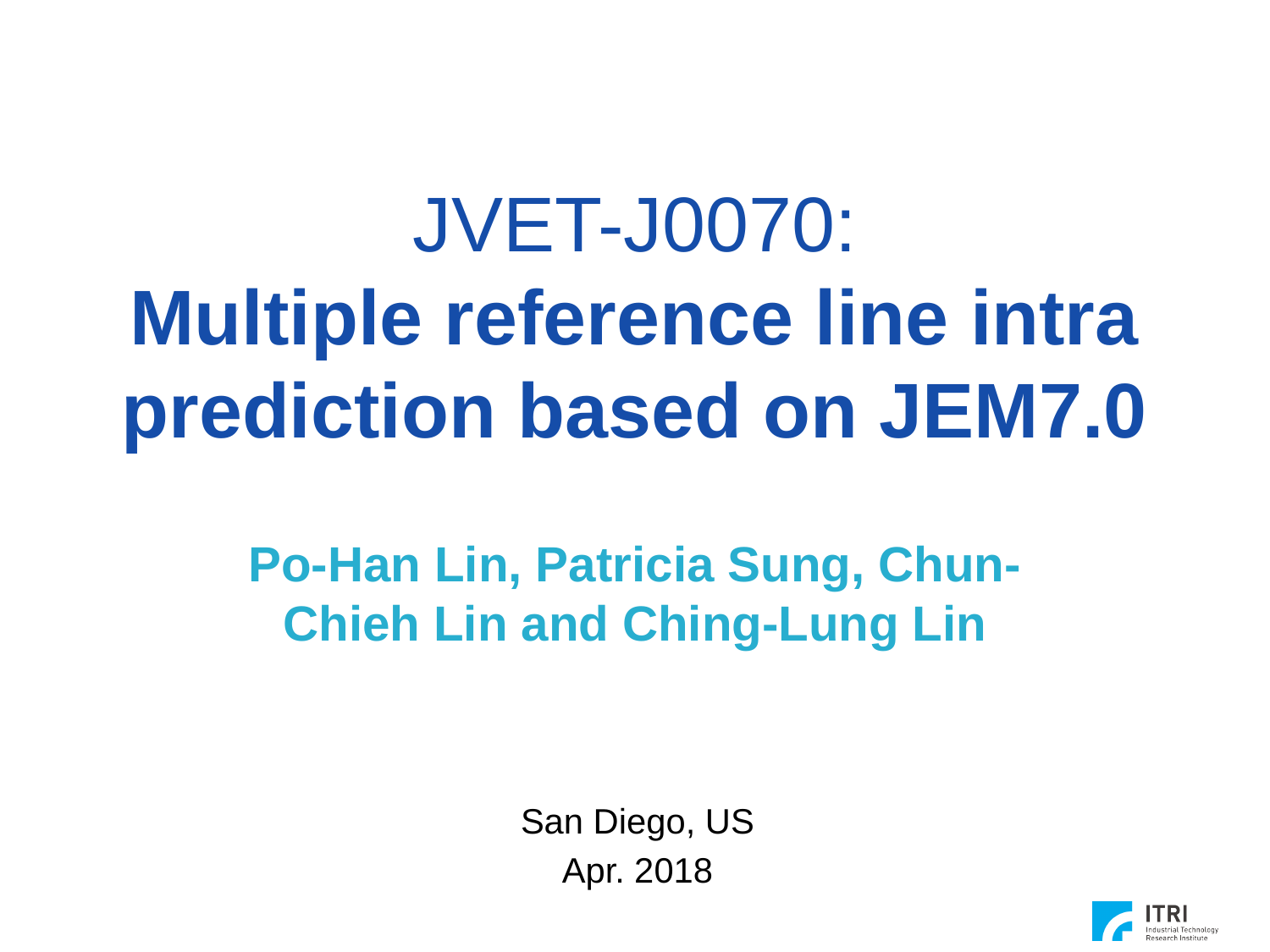

# JVET-J0070: Multiple reference line intra prediction based on JEM7.0
Po-Han Lin, Patricia Sung, Chun-Chieh Lin and Ching-Lung Lin
San Diego, US
Apr. 2018